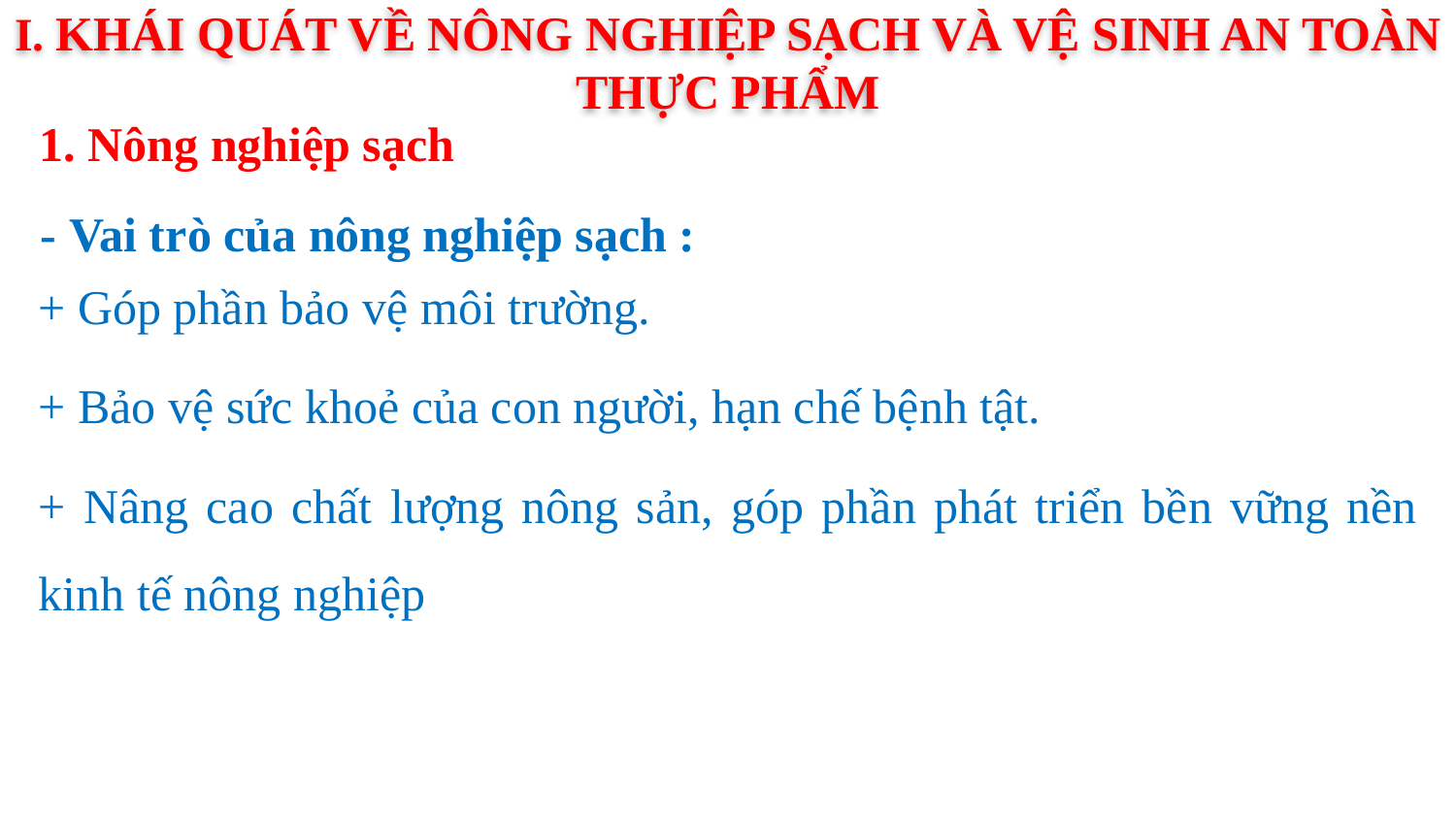

I. KHÁI QUÁT VỀ NÔNG NGHIỆP SẠCH VÀ VỆ SINH AN TOÀN THỰC PHẨM
1. Nông nghiệp sạch
- Vai trò của nông nghiệp sạch :
+ Góp phần bảo vệ môi trường.
+ Bảo vệ sức khoẻ của con người, hạn chế bệnh tật.
+ Nâng cao chất lượng nông sản, góp phần phát triển bền vững nền kinh tế nông nghiệp